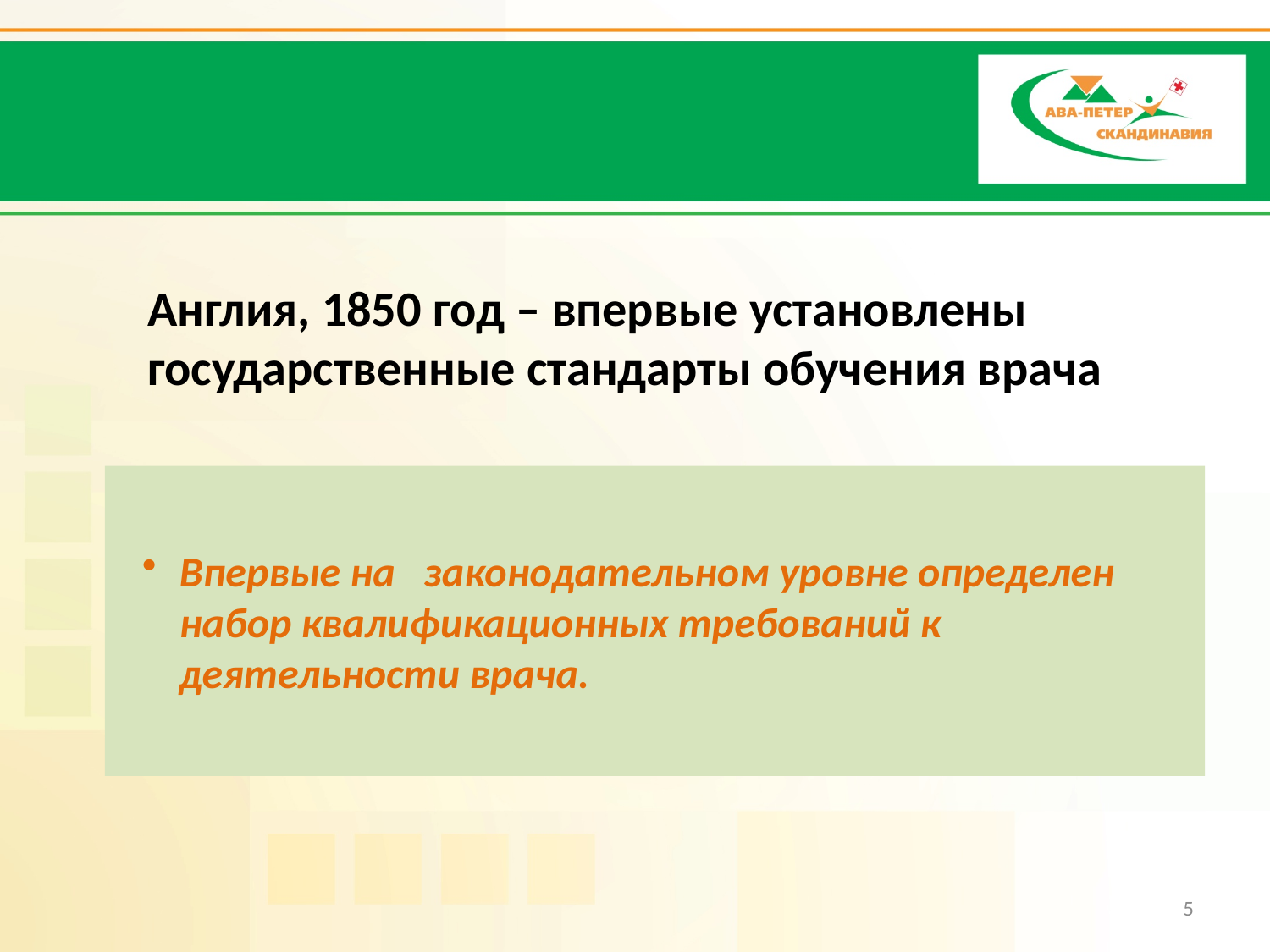

Англия, 1850 год – впервые установлены государственные стандарты обучения врача
Впервые на   законодательном уровне определен набор квалификационных требований к деятельности врача.
5